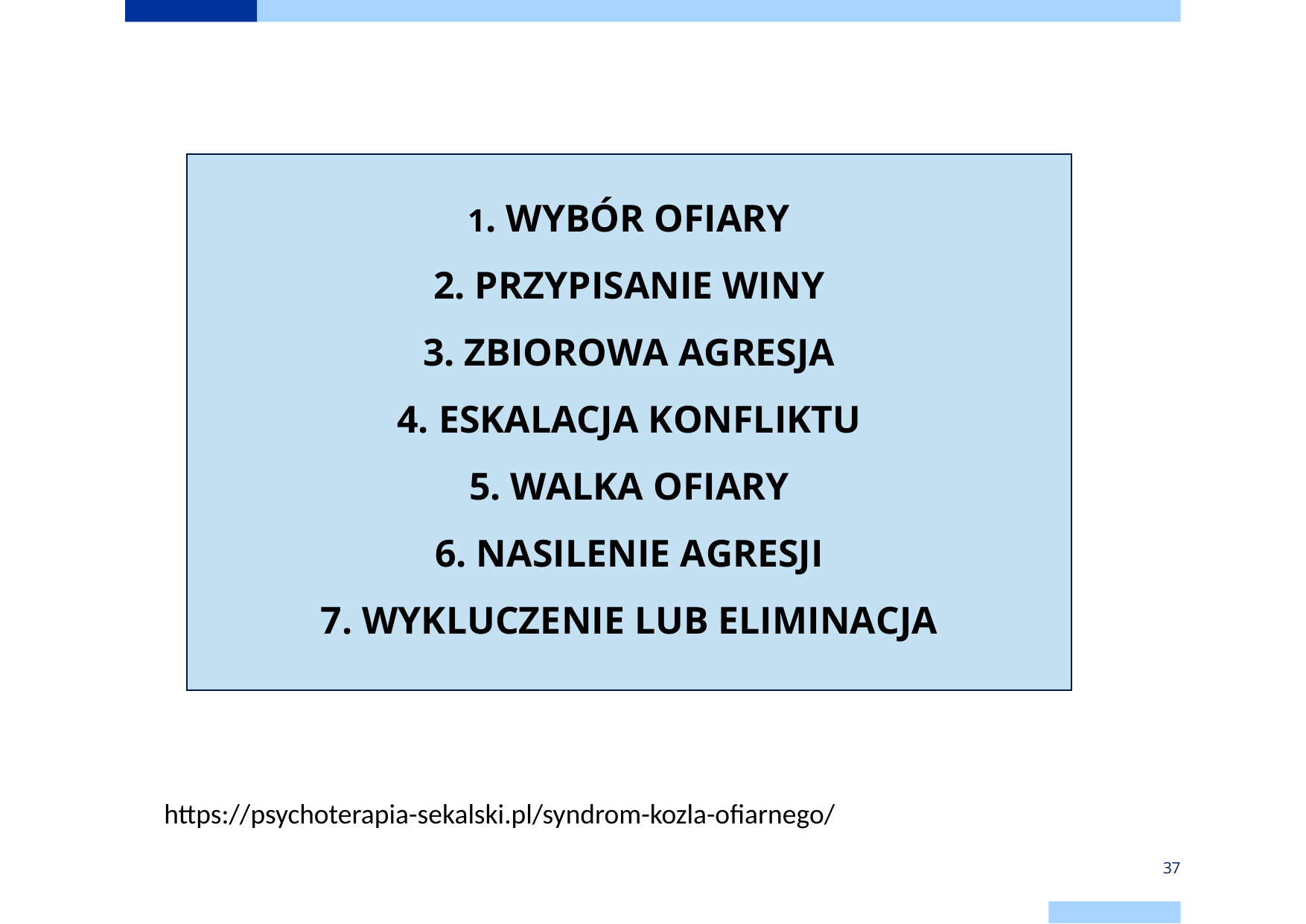

# ETAPY STAWANIA SIĘ KOZŁEM OFIARNYM

1. WYBÓR OFIARY
2. PRZYPISANIE WINY
3. ZBIOROWA AGRESJA
4. ESKALACJA KONFLIKTU
5. WALKA OFIARY
6. NASILENIE AGRESJI
7. WYKLUCZENIE LUB ELIMINACJA

https://psychoterapia-sekalski.pl/syndrom-kozla-ofiarnego/
37